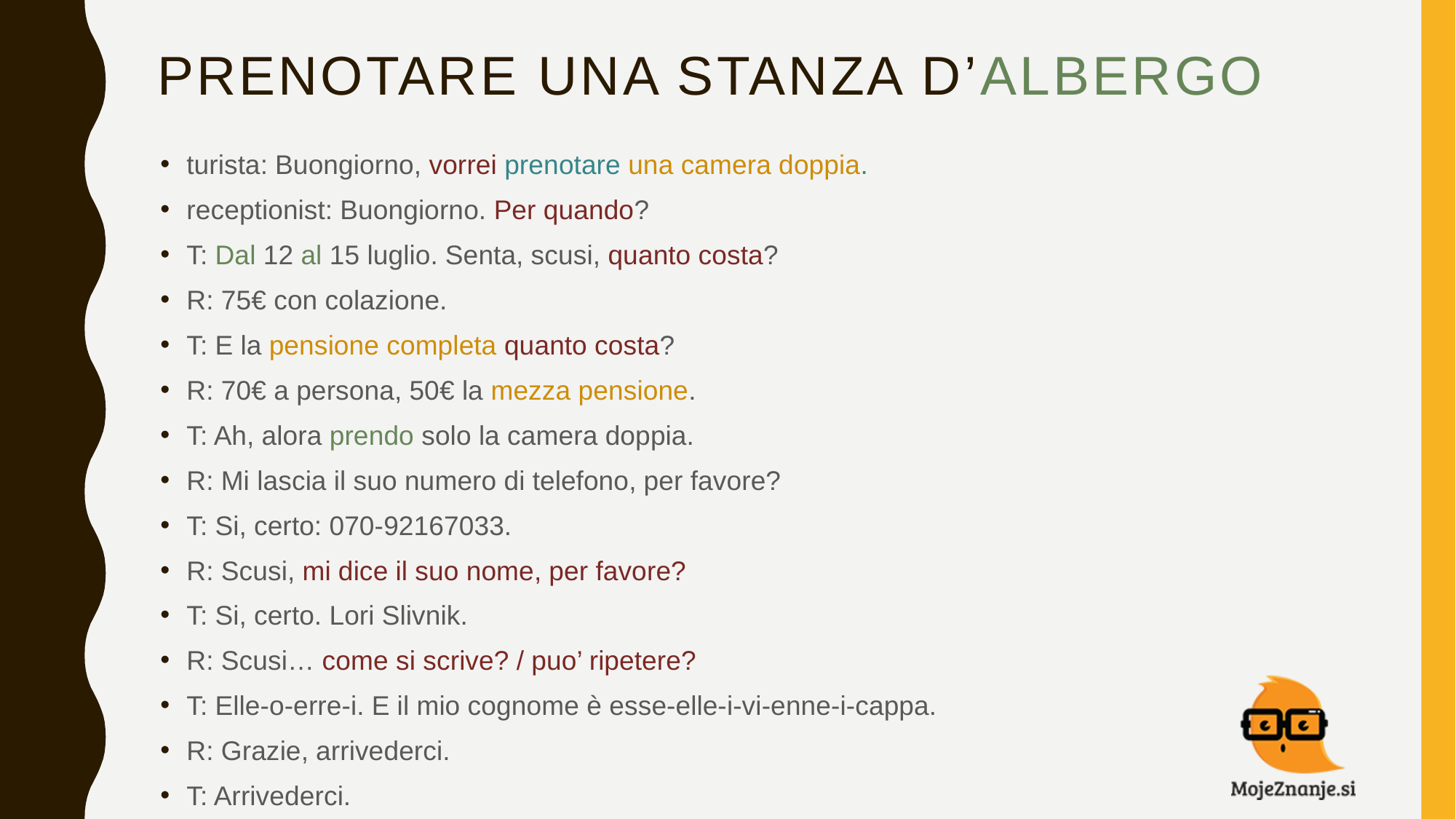

# Prenotare una stanza d’albergo
turista: Buongiorno, vorrei prenotare una camera doppia.
receptionist: Buongiorno. Per quando?
T: Dal 12 al 15 luglio. Senta, scusi, quanto costa?
R: 75€ con colazione.
T: E la pensione completa quanto costa?
R: 70€ a persona, 50€ la mezza pensione.
T: Ah, alora prendo solo la camera doppia.
R: Mi lascia il suo numero di telefono, per favore?
T: Si, certo: 070-92167033.
R: Scusi, mi dice il suo nome, per favore?
T: Si, certo. Lori Slivnik.
R: Scusi… come si scrive? / puo’ ripetere?
T: Elle-o-erre-i. E il mio cognome è esse-elle-i-vi-enne-i-cappa.
R: Grazie, arrivederci.
T: Arrivederci.